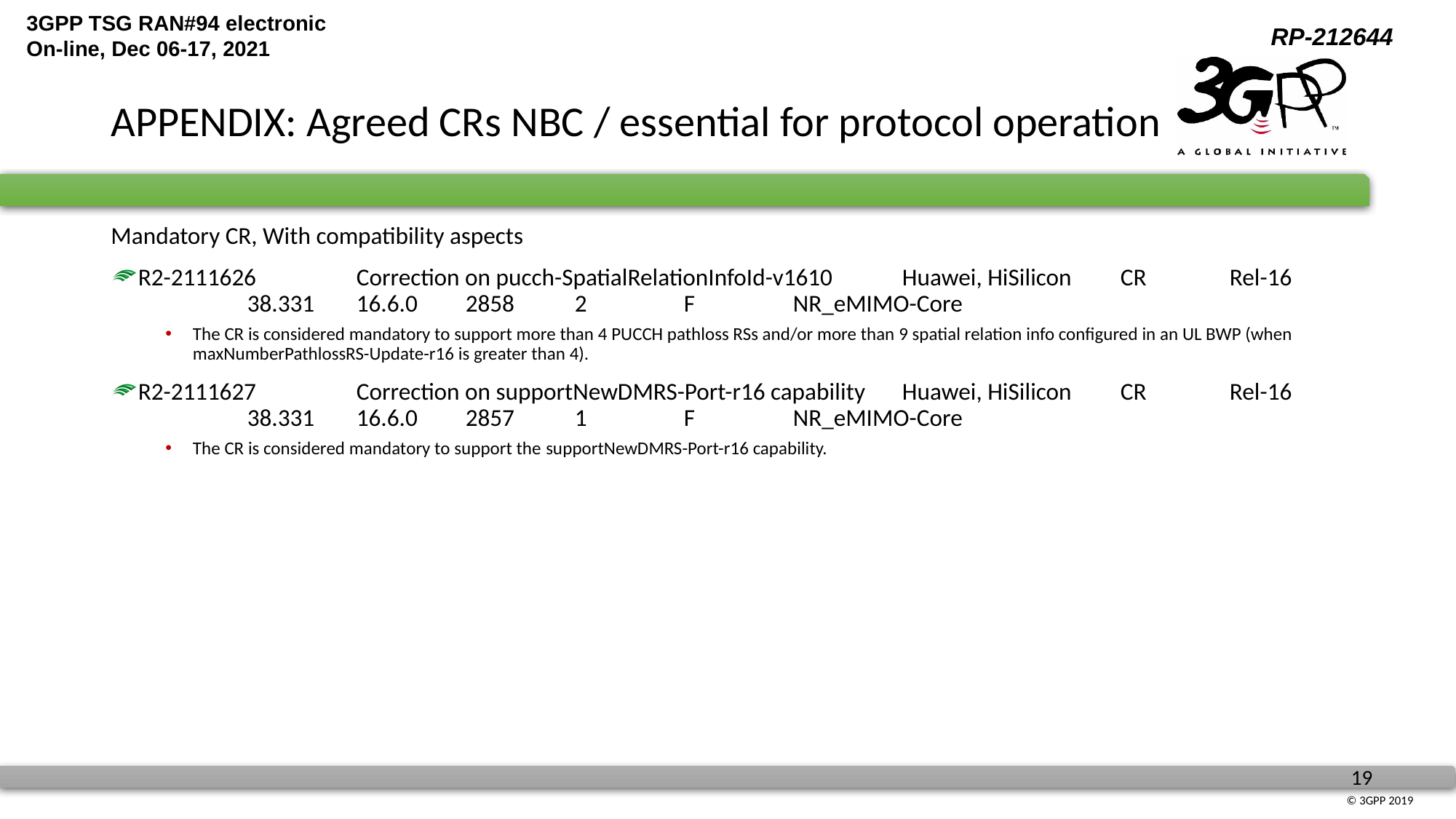

# APPENDIX: Agreed CRs NBC / essential for protocol operation
Mandatory CR, With compatibility aspects
R2-2111626	Correction on pucch-SpatialRelationInfoId-v1610	Huawei, HiSilicon	CR	Rel-16	38.331	16.6.0	2858	2	F	NR_eMIMO-Core
The CR is considered mandatory to support more than 4 PUCCH pathloss RSs and/or more than 9 spatial relation info configured in an UL BWP (when maxNumberPathlossRS-Update-r16 is greater than 4).
R2-2111627	Correction on supportNewDMRS-Port-r16 capability	Huawei, HiSilicon	CR	Rel-16	38.331	16.6.0	2857	1	F	NR_eMIMO-Core
The CR is considered mandatory to support the supportNewDMRS-Port-r16 capability.